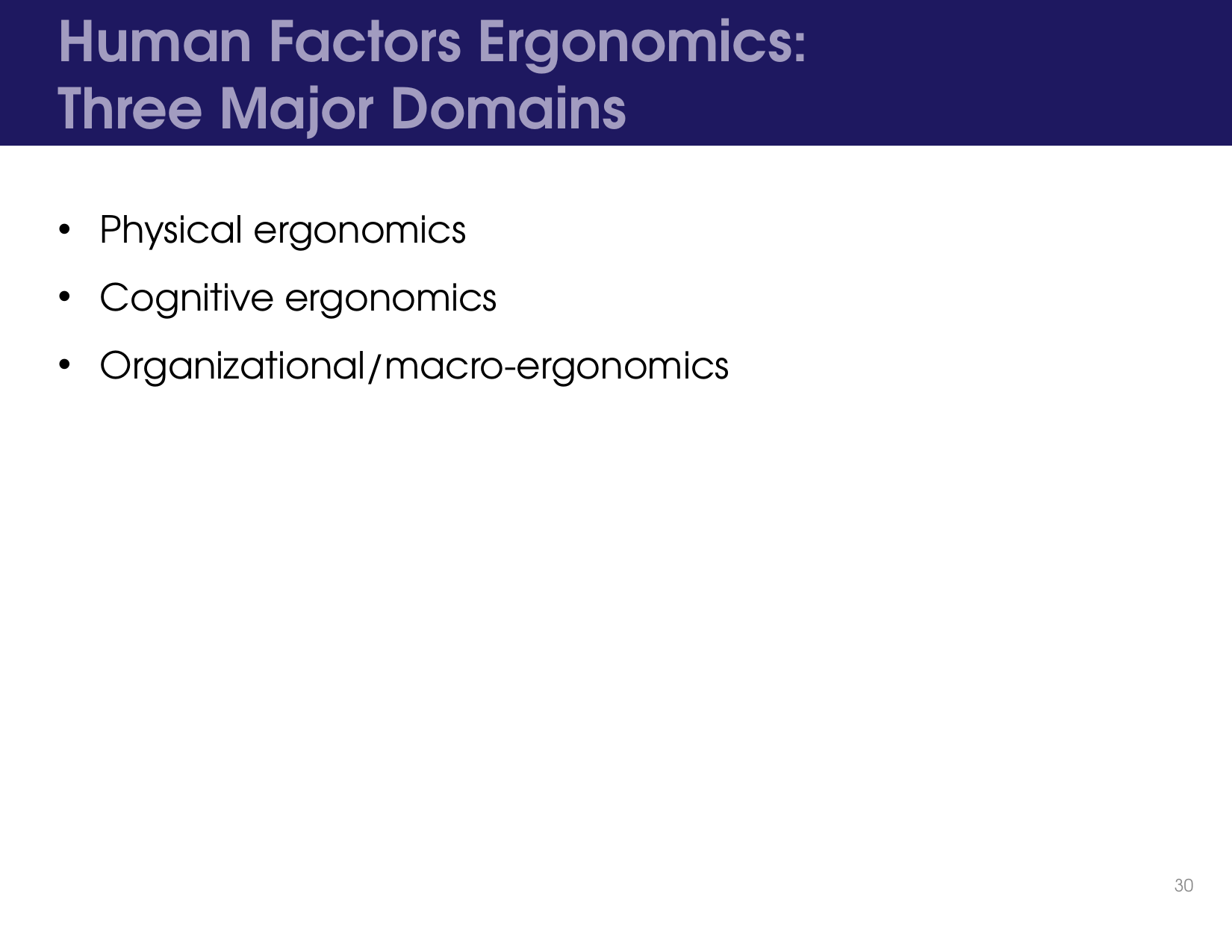

# Human Factors Ergonomics: Three Major Domains
Physical ergonomics
Cognitive ergonomics
Organizational/macro-ergonomics
30